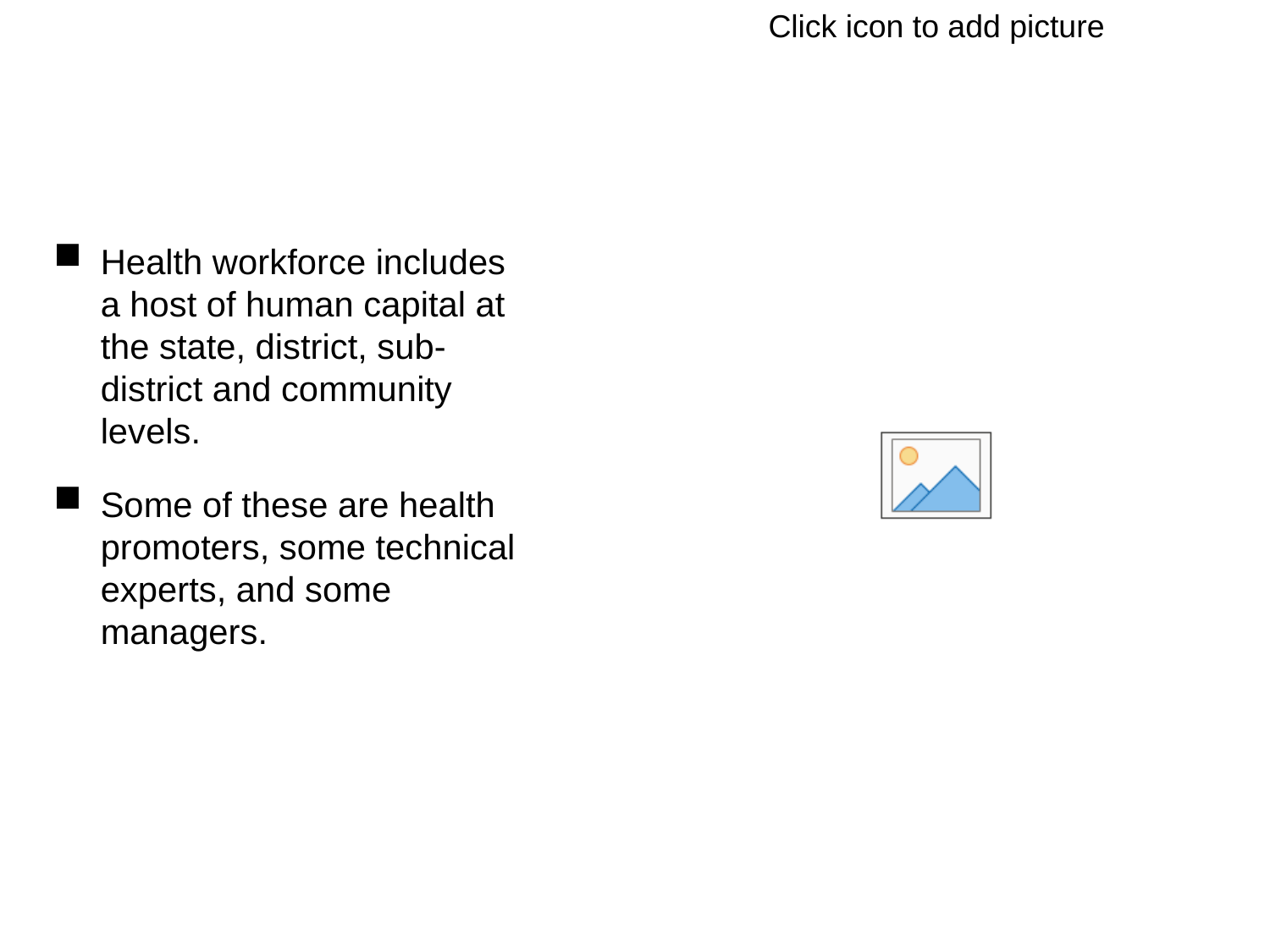

Health workforce includes a host of human capital at the state, district, sub-district and community levels.
Some of these are health promoters, some technical experts, and some managers.